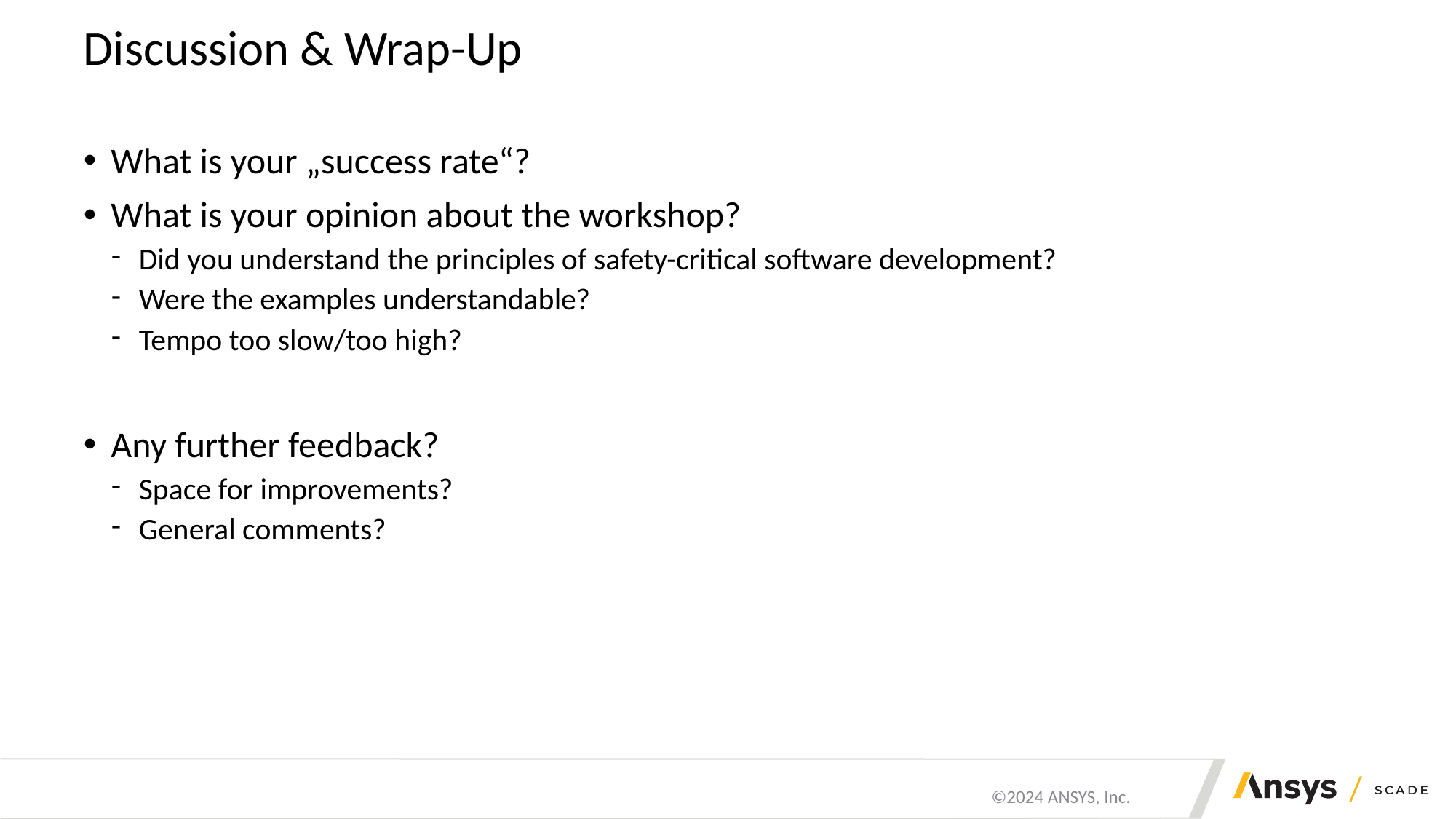

# Discussion & Wrap-Up
What is your „success rate“?
What is your opinion about the workshop?
Did you understand the principles of safety-critical software development?
Were the examples understandable?
Tempo too slow/too high?

Any further feedback?
Space for improvements?
General comments?